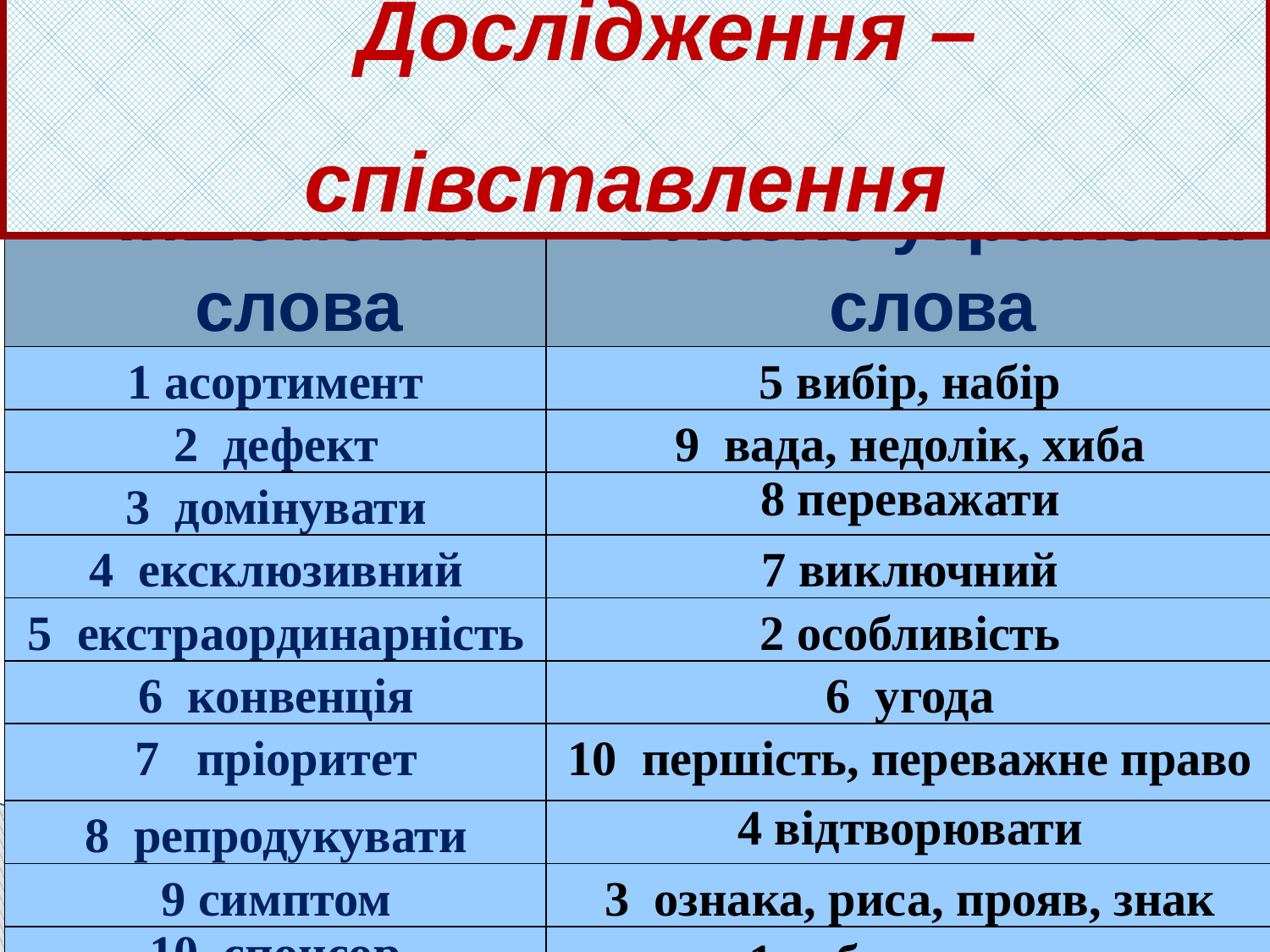

Дослідження – співставлення
| Іншомовні слова | Власне українські слова |
| --- | --- |
| 1 асортимент | 5 вибір, набір |
| 2 дефект | 9 вада, недолік, хиба |
| 3 домінувати | 8 переважати |
| 4 ексклюзивний | 7 виключний |
| 5 екстраординарність | 2 особливість |
| 6 конвенція | 6 угода |
| 7 пріоритет | 10 першість, переважне право |
| 8 репродукувати | 4 відтворювати |
| 9 симптом | 3 ознака, риса, прояв, знак |
| 10 спонсор | 1 доброчинець |